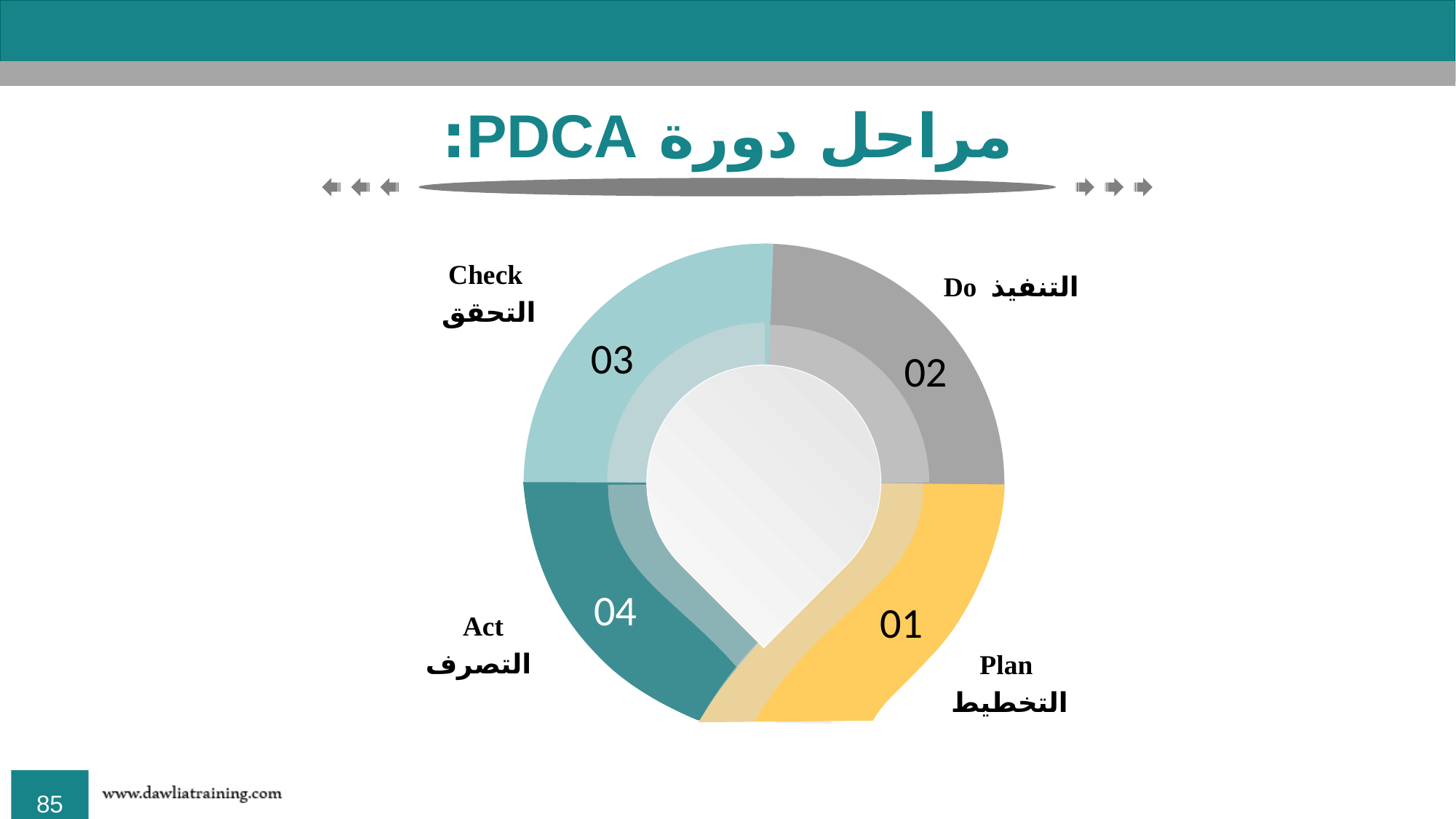

مراحل دورة PDCA:

Check  التحقق

03

 Do  التنفيذ

02

01
Plan  التخطيط

04
 Act  التصرف